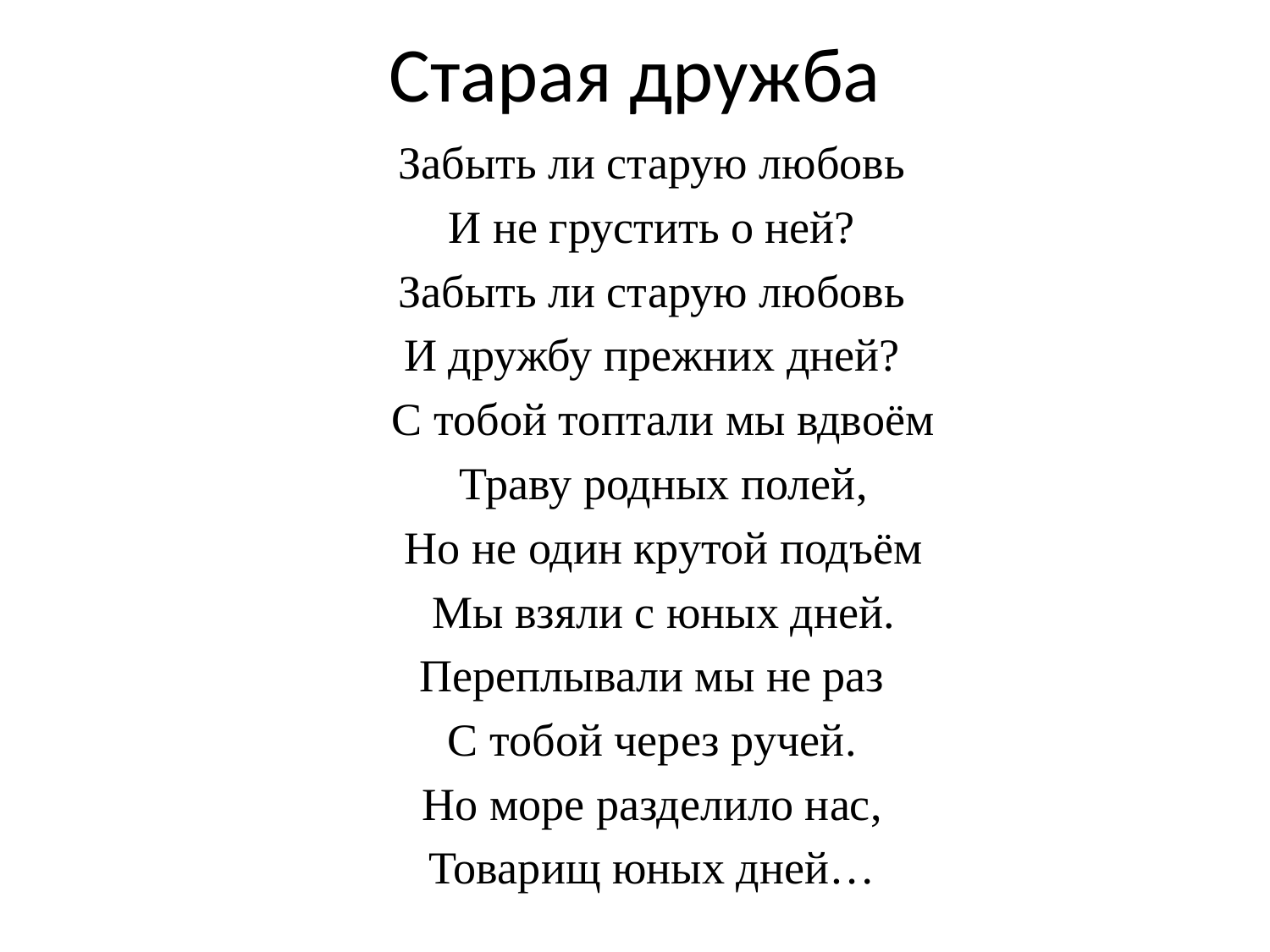

# Старая дружба
   Забыть ли старую любовь
   И не грустить о ней?
   Забыть ли старую любовь
   И дружбу прежних дней?
     С тобой топтали мы вдвоём
     Траву родных полей,
     Но не один крутой подъём
     Мы взяли с юных дней.
   Переплывали мы не раз
   С тобой через ручей.
   Но море разделило нас,
   Товарищ юных дней…